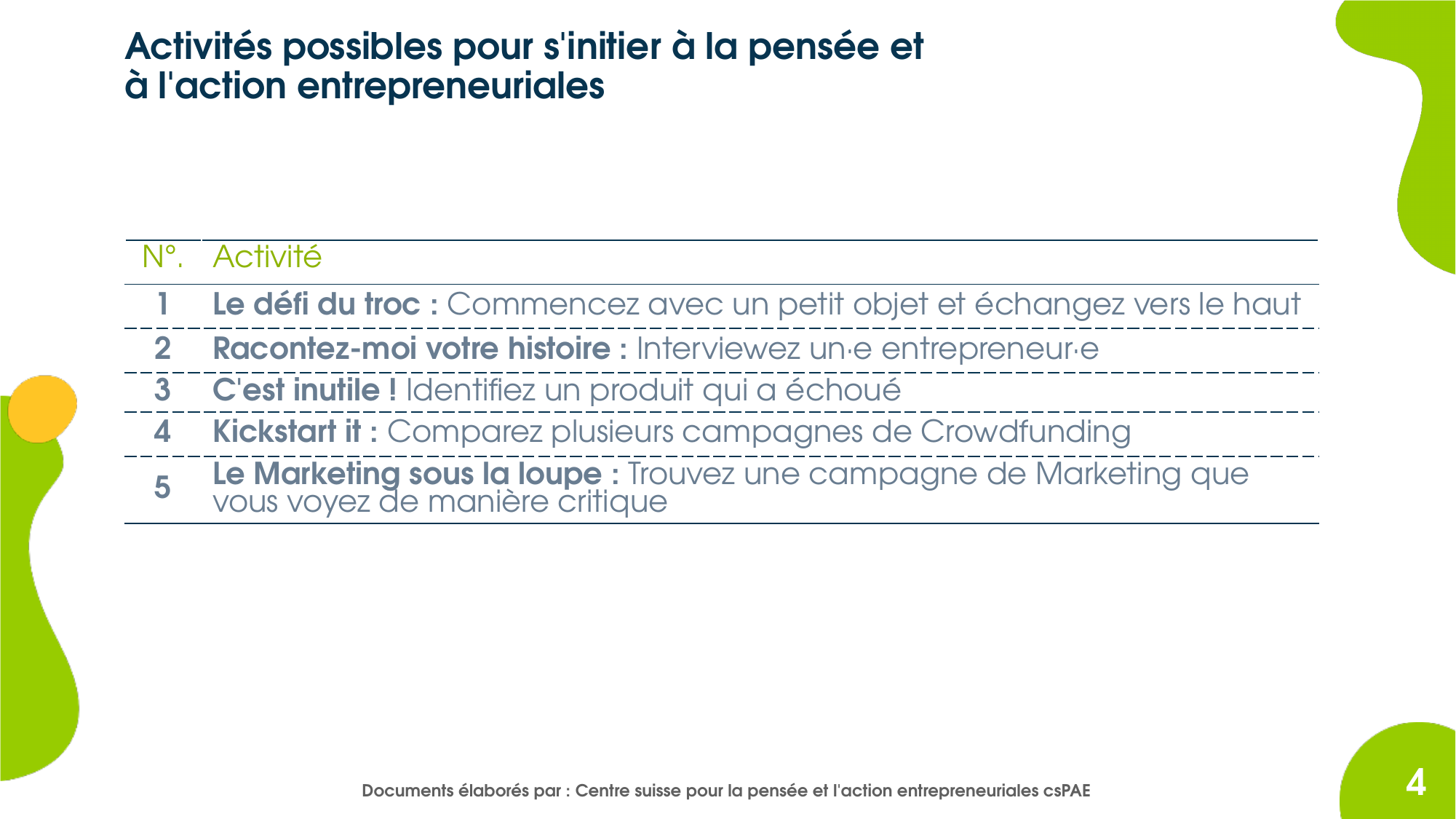

Activités possibles pour s'initier à la pensée et à l'action entrepreneuriales
| N°. | Activité |
| --- | --- |
| 1 | Le défi du troc : Commencez avec un petit objet et échangez vers le haut |
| 2 | Racontez-moi votre histoire : Interviewez un·e entrepreneur·e |
| 3 | C'est inutile ! Identifiez un produit qui a échoué |
| 4 | Kickstart it : Comparez plusieurs campagnes de Crowdfunding |
| 5 | Le Marketing sous la loupe : Trouvez une campagne de Marketing que vous voyez de manière critique |
4
Documents élaborés par : Centre suisse pour la pensée et l'action entrepreneuriales csPAE